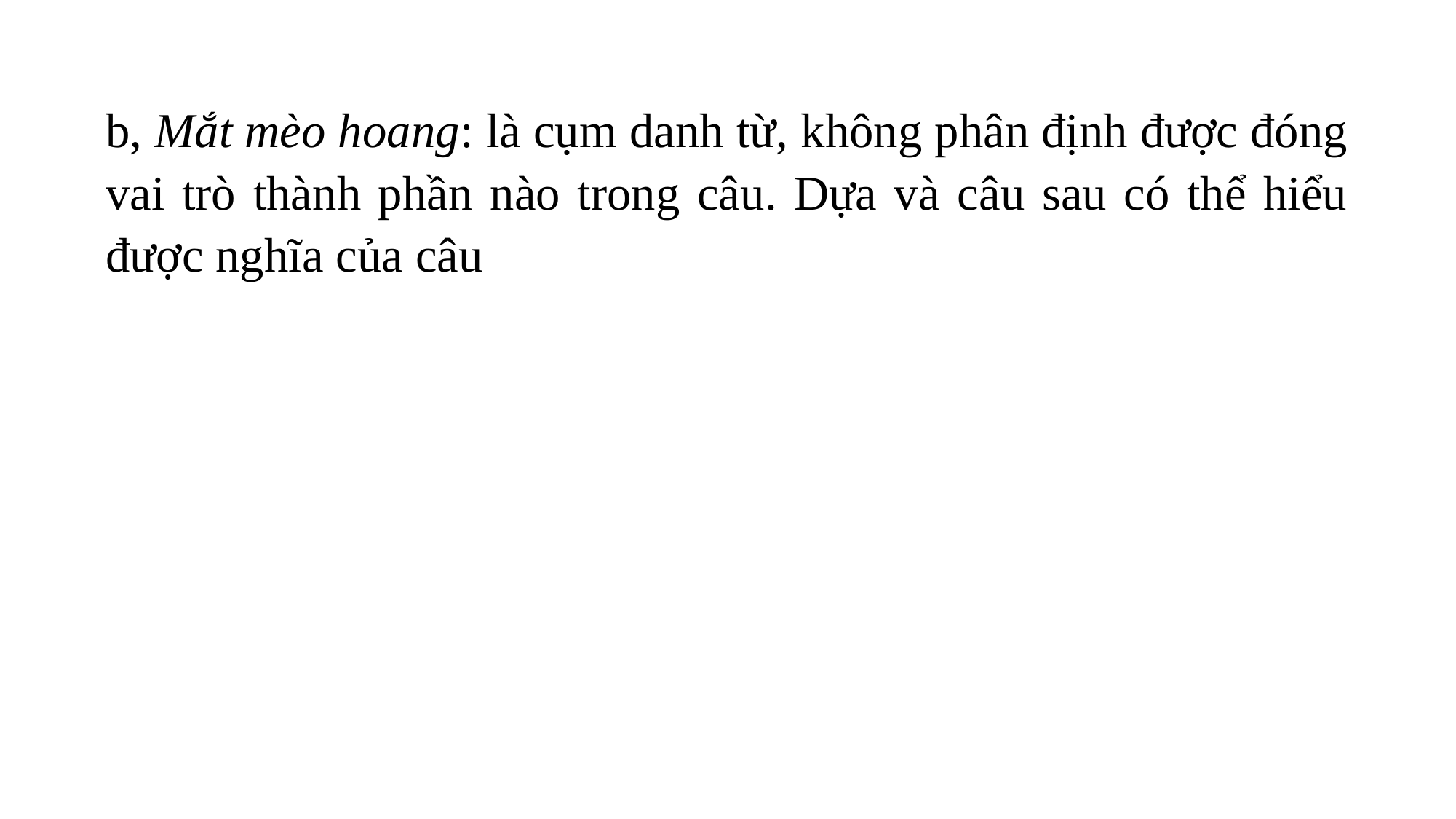

b, Mắt mèo hoang: là cụm danh từ, không phân định được đóng vai trò thành phần nào trong câu. Dựa và câu sau có thể hiểu được nghĩa của câu